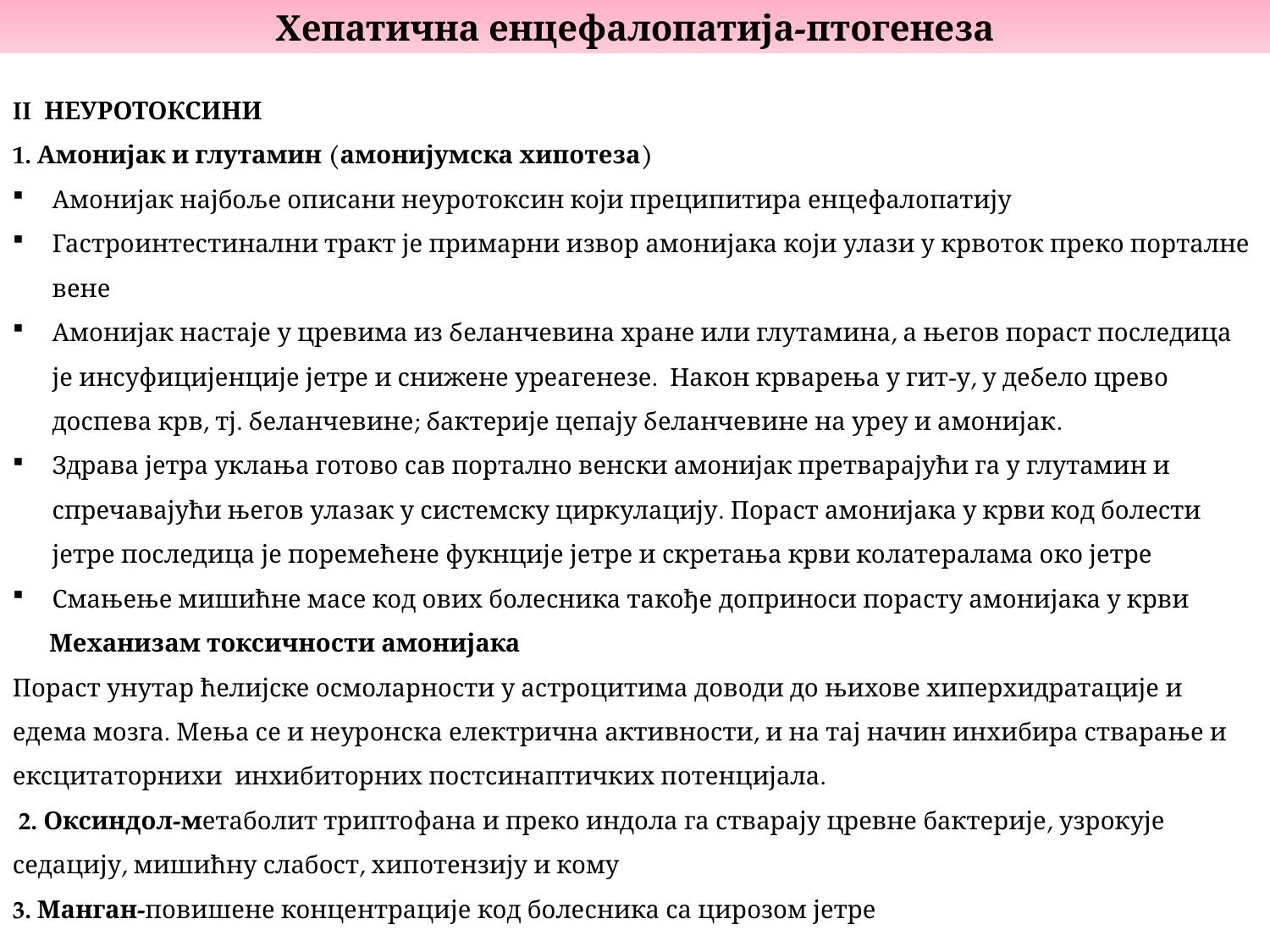

II  НЕУРОТОКСИНИ
1. Амонијак и глутамин (амонијумска хипотеза)
Амонијак најбоље описани неуротоксин који преципитира енцефалопатију
Гастроинтестинални тракт је примарни извор амонијака који улази у крвоток преко порталне вене
Амонијак настаје у цревима из беланчевина хране или глутамина, а његов пораст последица је инсуфицијенције јетре и снижене уреагенезе.  Након крварења у гит-у, у дебело црево доспева крв, тј. беланчевине; бактерије цепају беланчевине на уреу и амонијак.
Здрава јетра уклања готово сав портално венски амонијак претварајући га у глутамин и спречавајући његов улазак у системску циркулацију. Пораст амонијака у крви код болести јетре последица је поремећене фукнције јетре и скретања крви колатералама око јетре
Смањење мишићне масе код ових болесника такође доприноси порасту амонијака у крви
      Механизам токсичности амонијака
Пораст унутар ћелијске осмоларности у астроцитима доводи до њихове хиперхидратације и  едема мозга. Мења се и неуронска електрична активности, и на тај начин инхибира стварање и ексцитаторнихи  инхибиторних постсинаптичких потенцијала.
 2. Оксиндол-метаболит триптофана и преко индола га стварају цревне бактерије, узрокује седацију, мишићну слабост, хипотензију и кому
3. Манган-повишене концентрације код болесника са цирозом јетре

Хепатична енцефалопатија-птогенеза